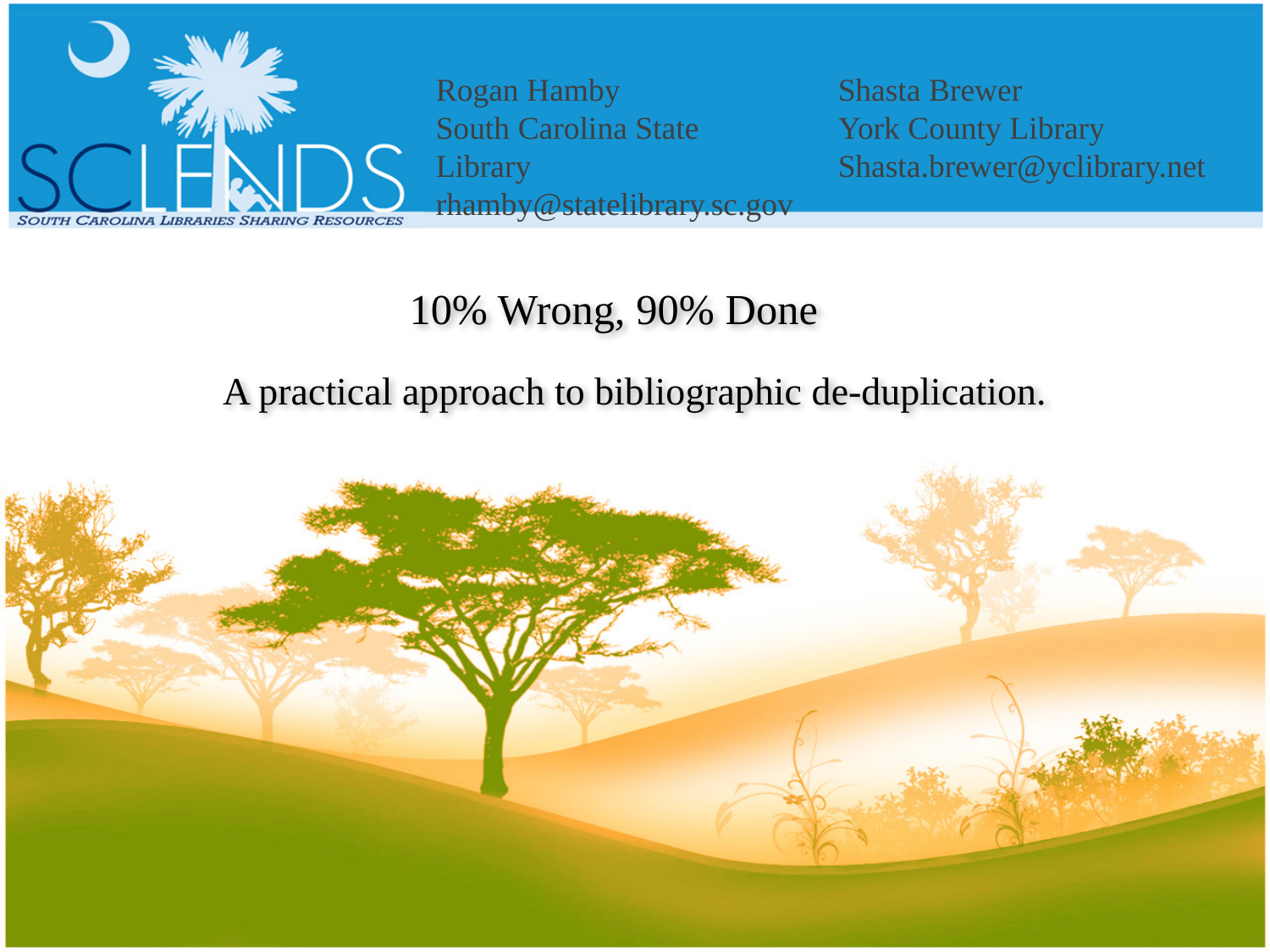

Rogan Hamby
South Carolina State Library
rhamby@statelibrary.sc.gov

Shasta Brewer
York County Library
Shasta.brewer@yclibrary.net

# 10% Wrong, 90% Done
A practical approach to bibliographic de-duplication.